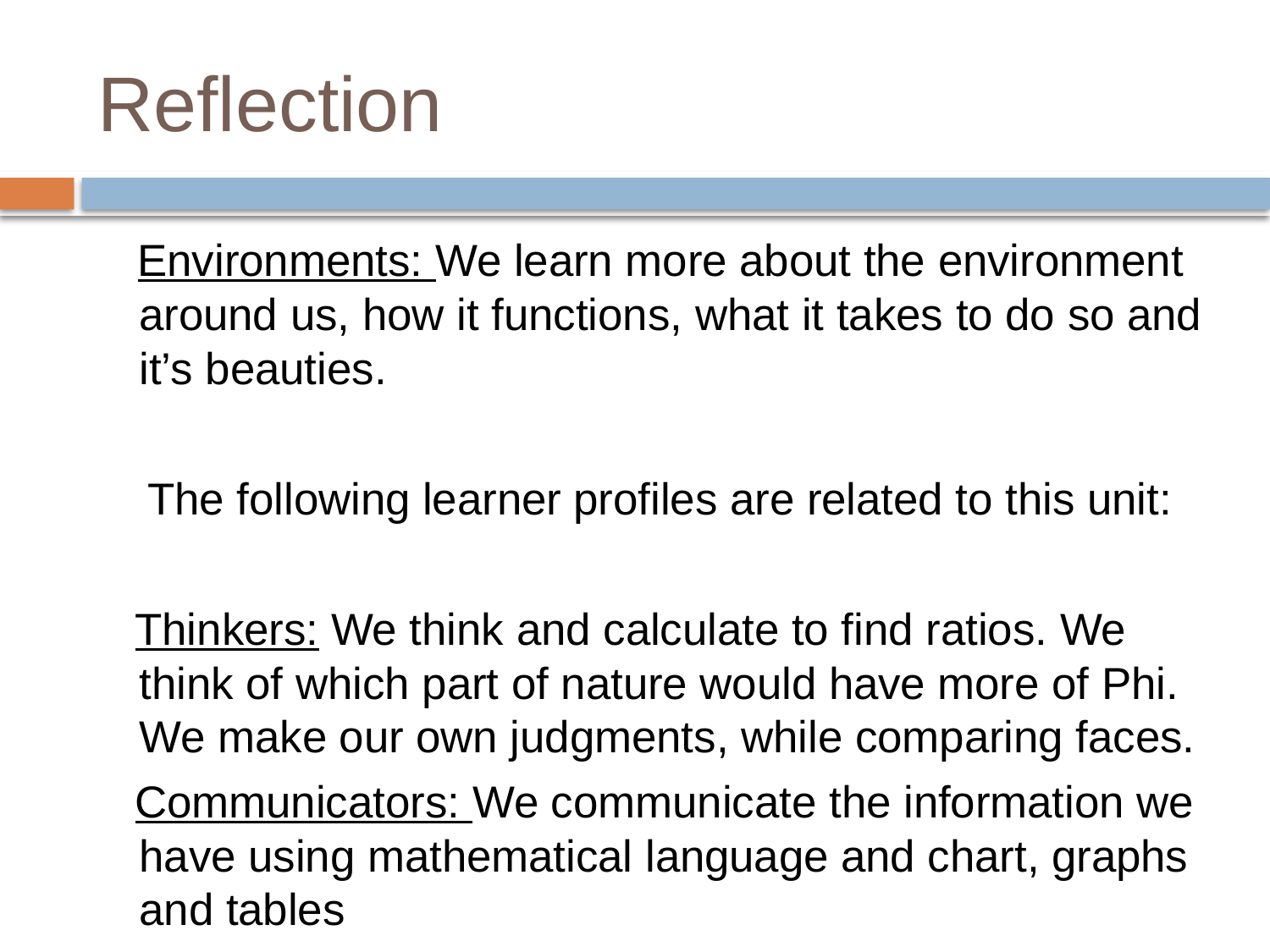

# Reflection
   Environments: We learn more about the environment around us, how it functions, what it takes to do so and it’s beauties.

    The following learner profiles are related to this unit:

   Thinkers: We think and calculate to find ratios. We think of which part of nature would have more of Phi. We make our own judgments, while comparing faces.
   Communicators: We communicate the information we have using mathematical language and chart, graphs and tables